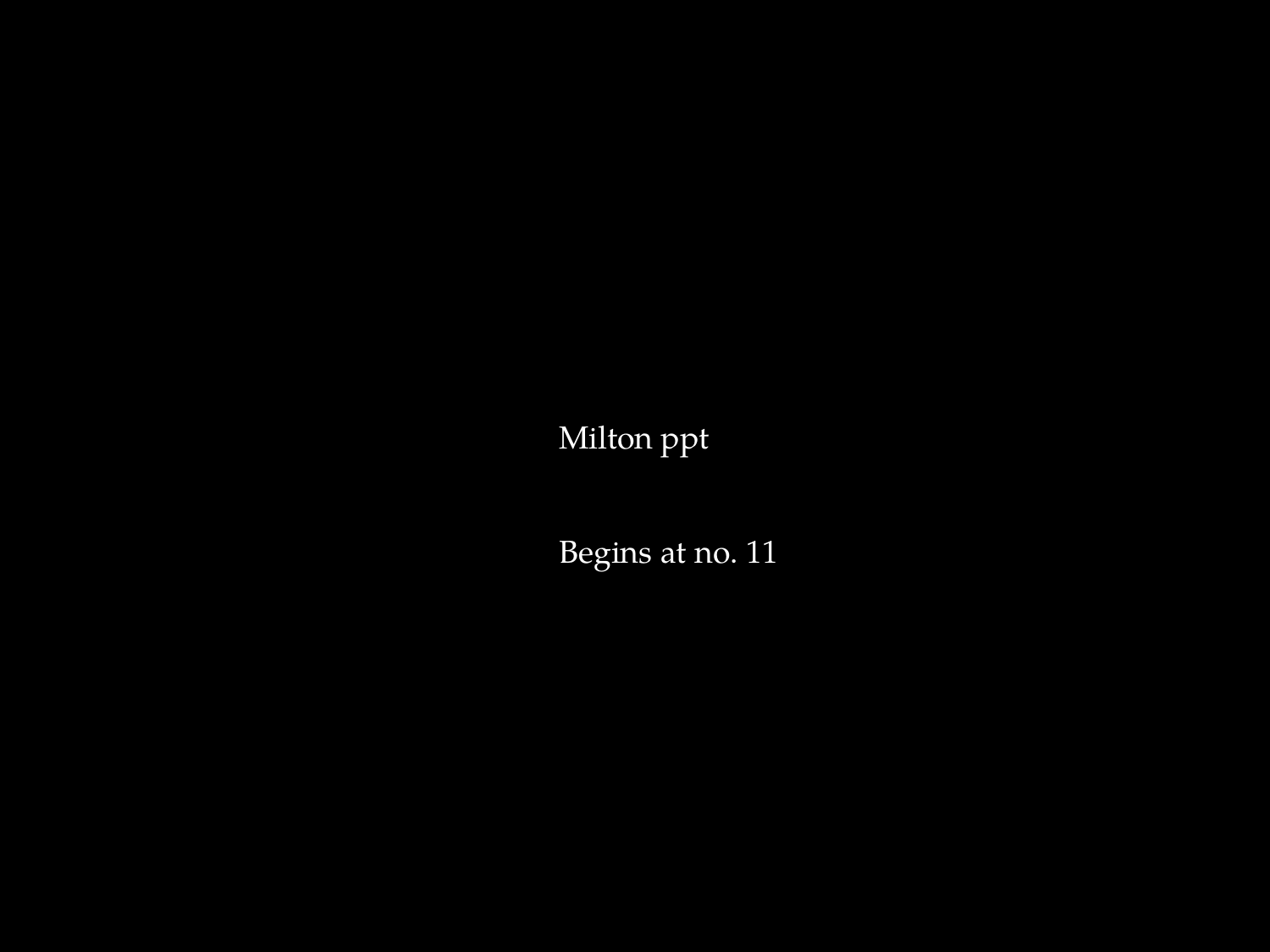

#
Milton ppt

Begins at no. 11